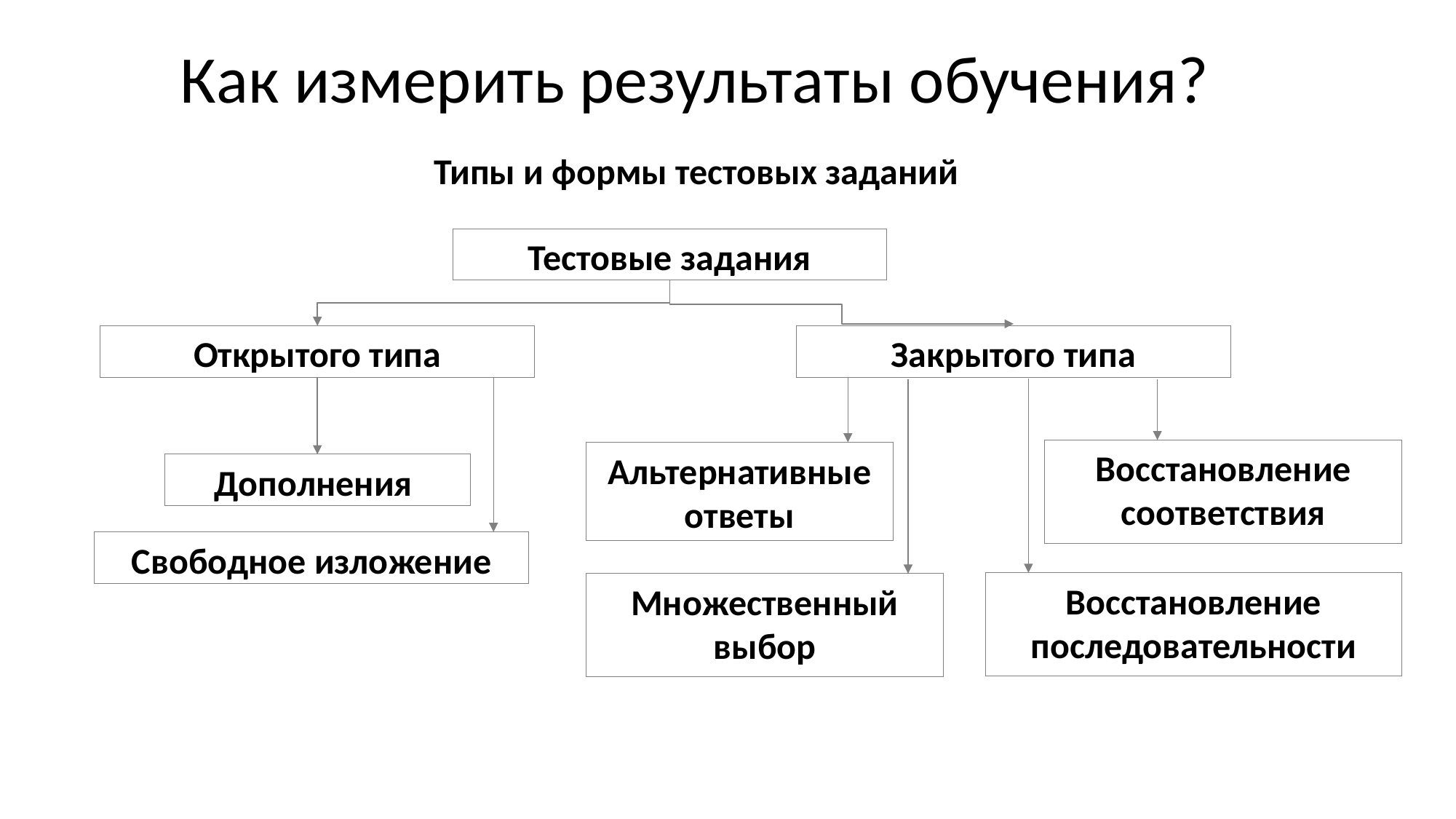

Как измерить результаты обучения?
Типы и формы тестовых заданий
Тестовые задания
Открытого типа
Закрытого типа
Восстановление соответствия
Альтернативные ответы
Дополнения
Свободное изложение
Восстановление последовательности
Множественный выбор